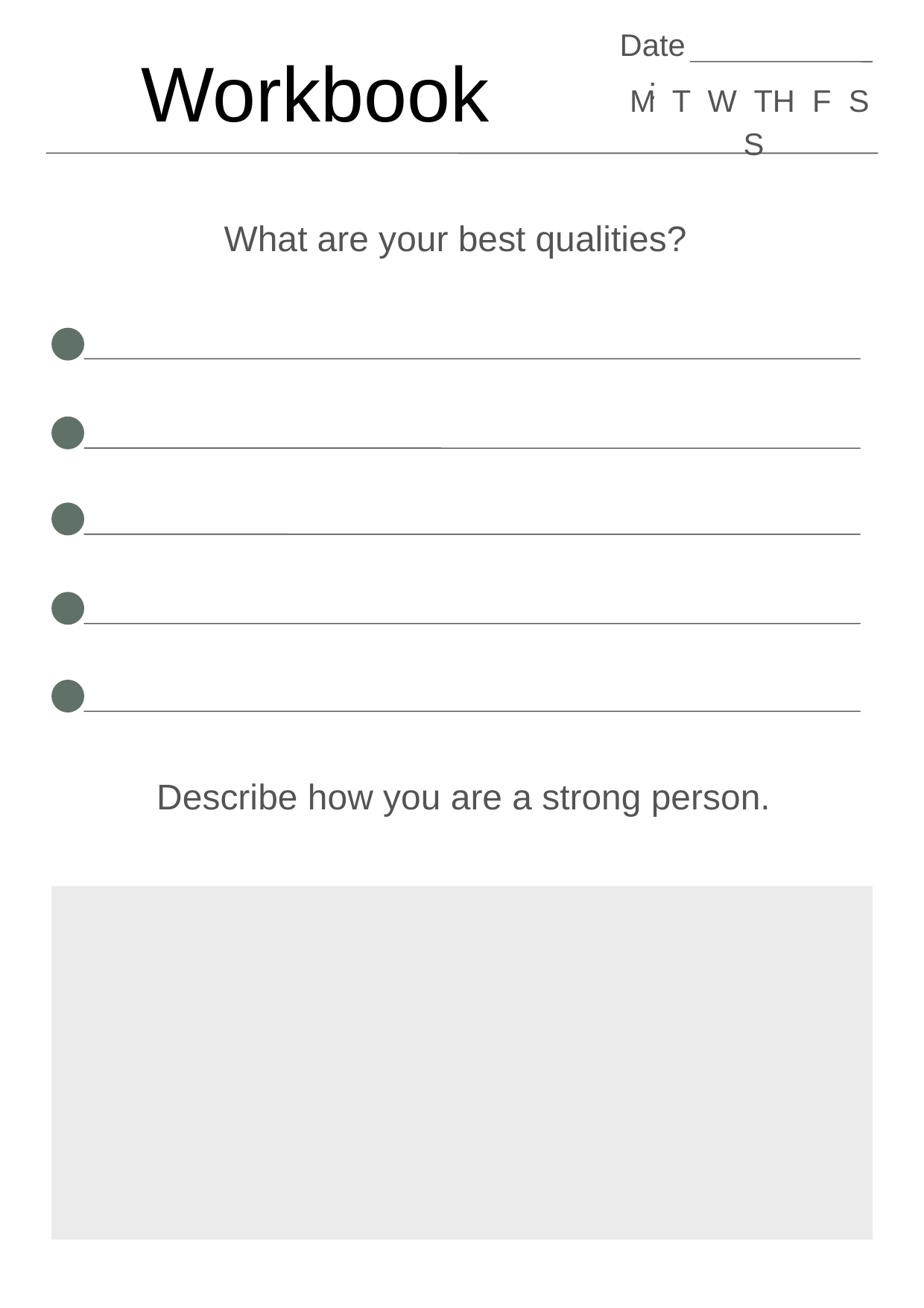

Date:
Workbook

M  T  W  TH  F  S  S

What are your best qualities?

Describe how you are a strong person.